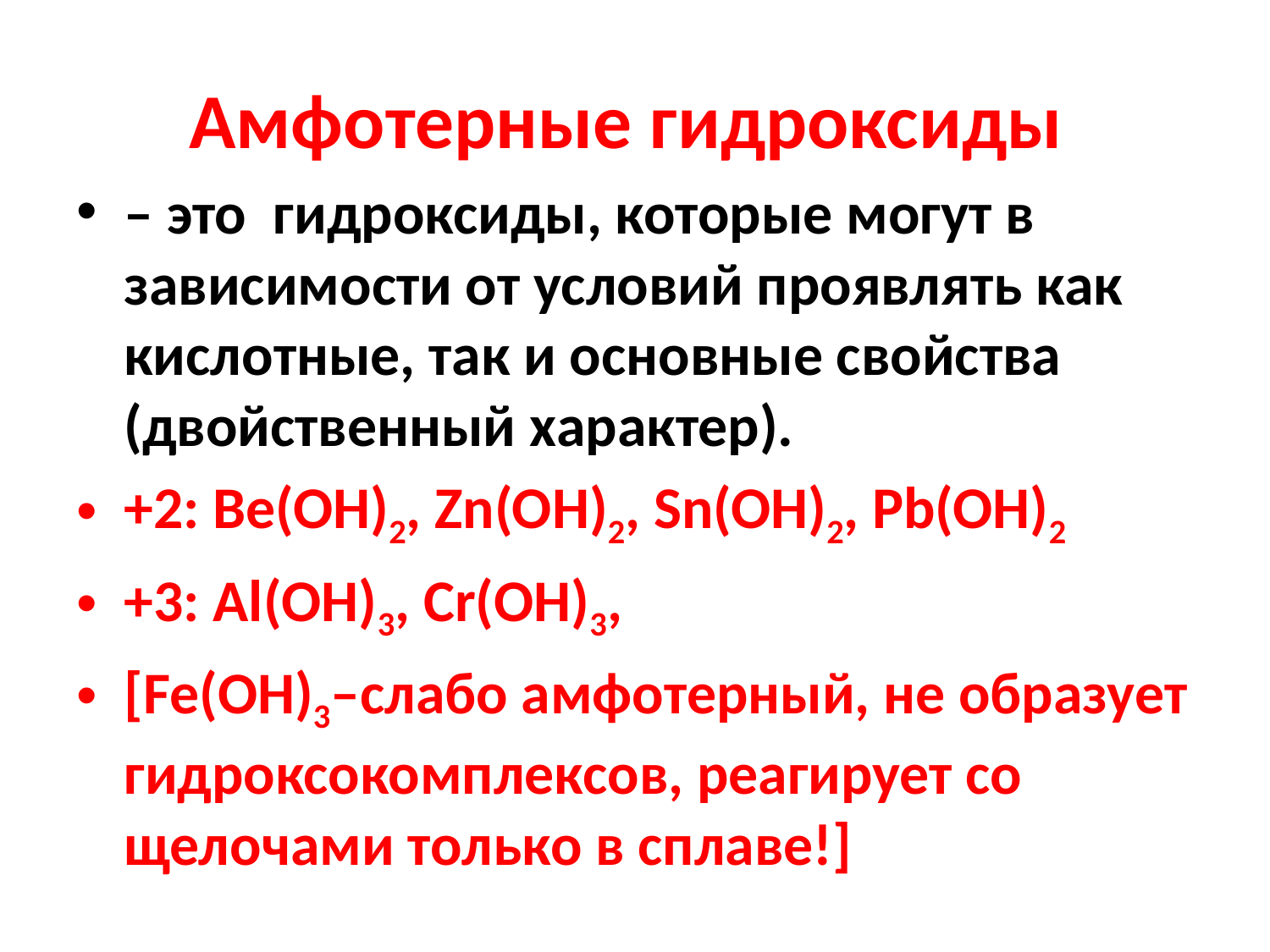

# Амфотерные гидроксиды
– это  гидроксиды, которые могут в зависимости от условий проявлять как кислотные, так и основные свойства (двойственный характер).
+2: Be(OH)2, Zn(OH)2, Sn(OH)2, Pb(OH)2
+3: Al(OH)3, Cr(OH)3,
[Fe(OH)3–слабо амфотерный, не образует гидроксокомплексов, реагирует со щелочами только в сплаве!]